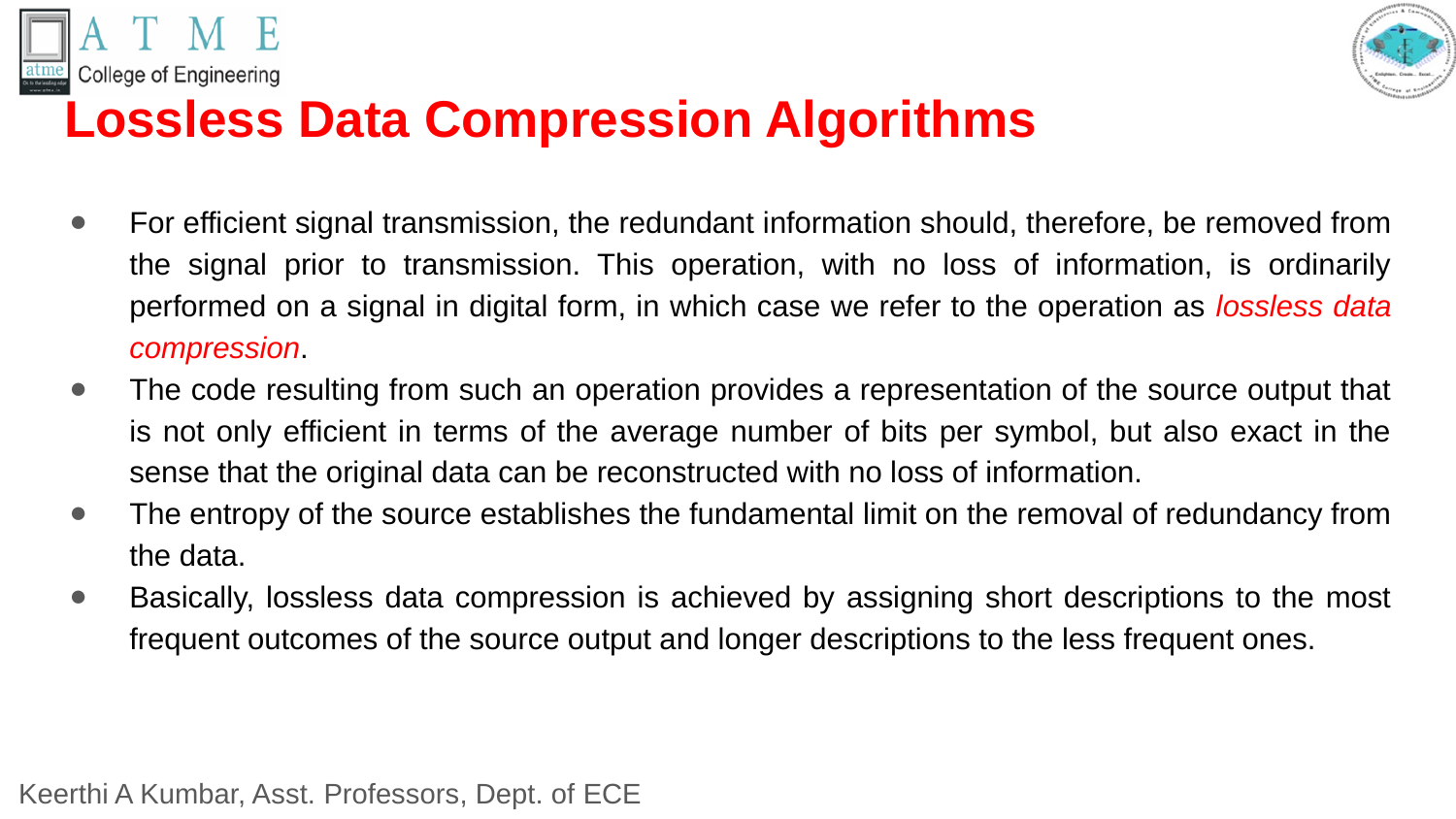

# Lossless Data Compression Algorithms
For efficient signal transmission, the redundant information should, therefore, be removed from the signal prior to transmission. This operation, with no loss of information, is ordinarily performed on a signal in digital form, in which case we refer to the operation as lossless data compression.
The code resulting from such an operation provides a representation of the source output that is not only efficient in terms of the average number of bits per symbol, but also exact in the sense that the original data can be reconstructed with no loss of information.
The entropy of the source establishes the fundamental limit on the removal of redundancy from the data.
Basically, lossless data compression is achieved by assigning short descriptions to the most frequent outcomes of the source output and longer descriptions to the less frequent ones.